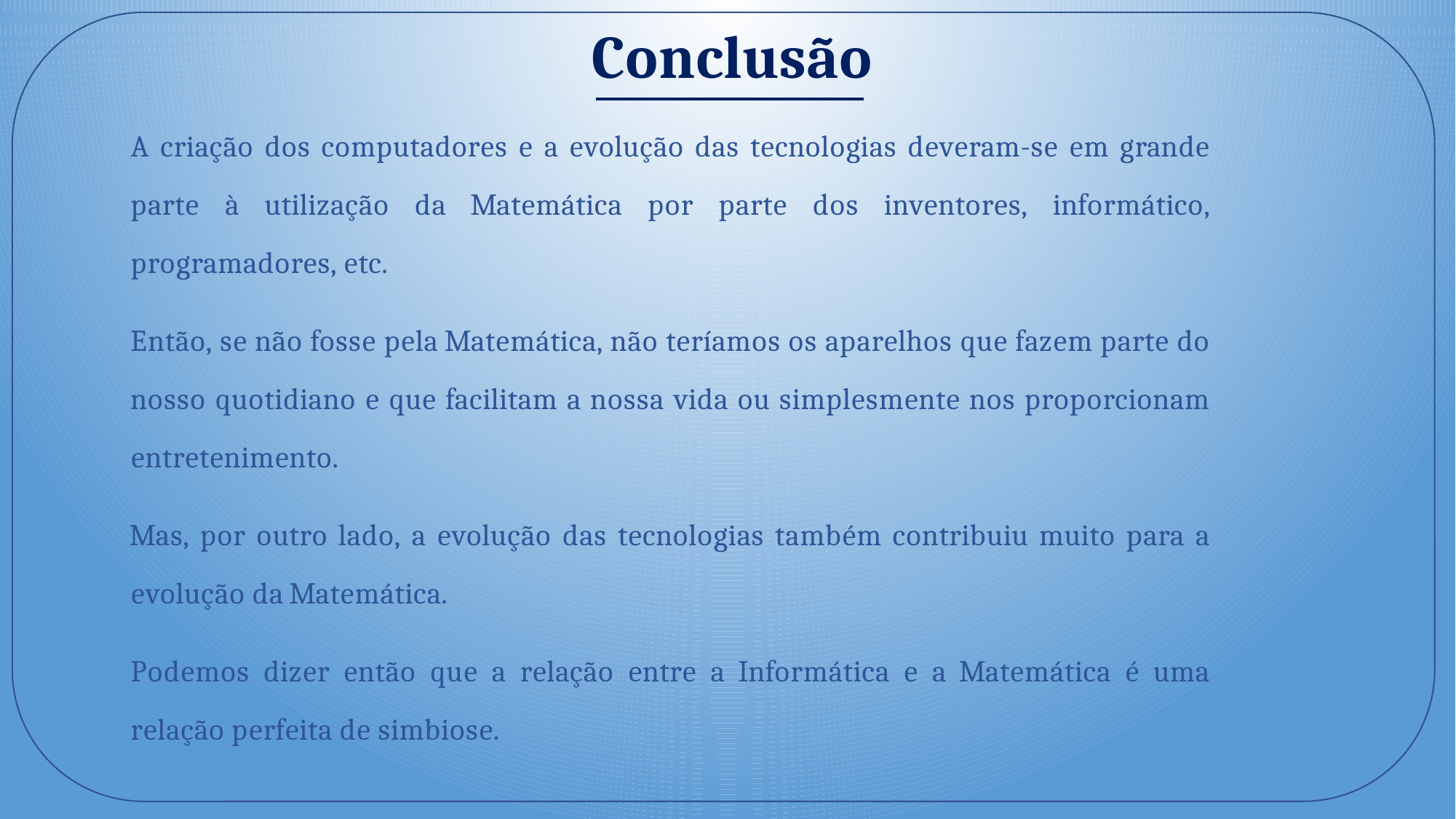

Conclusão
A criação dos computadores e a evolução das tecnologias deveram-se em grande parte à utilização da Matemática por parte dos inventores, informático, programadores, etc.
Então, se não fosse pela Matemática, não teríamos os aparelhos que fazem parte do nosso quotidiano e que facilitam a nossa vida ou simplesmente nos proporcionam entretenimento.
Mas, por outro lado, a evolução das tecnologias também contribuiu muito para a evolução da Matemática.
Podemos dizer então que a relação entre a Informática e a Matemática é uma relação perfeita de simbiose.